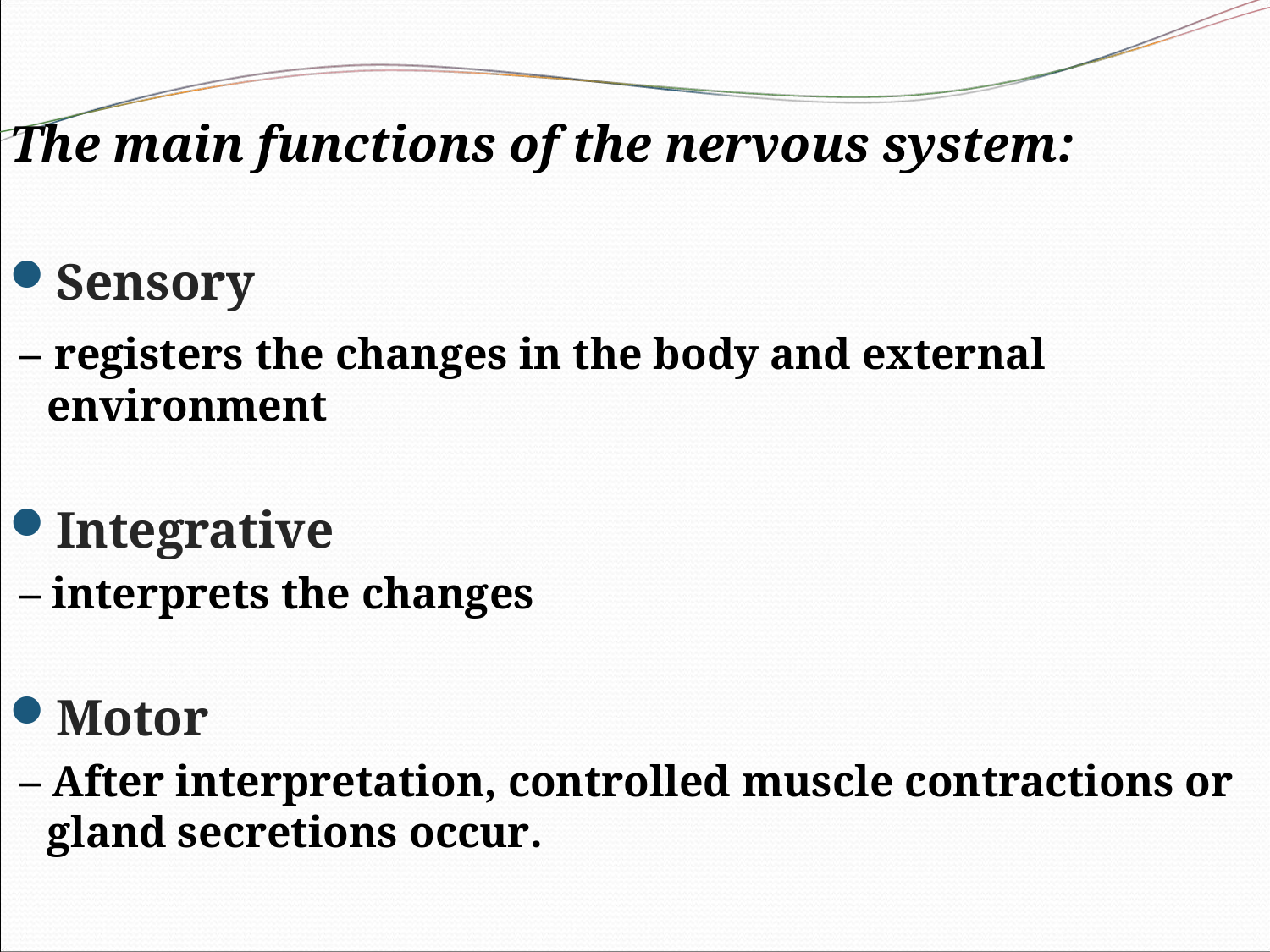

The main functions of the nervous system:

Sensory
 – registers the changes in the body and external environment

Integrative
 – interprets the changes

Motor
 – After interpretation, controlled muscle contractions or gland secretions occur.